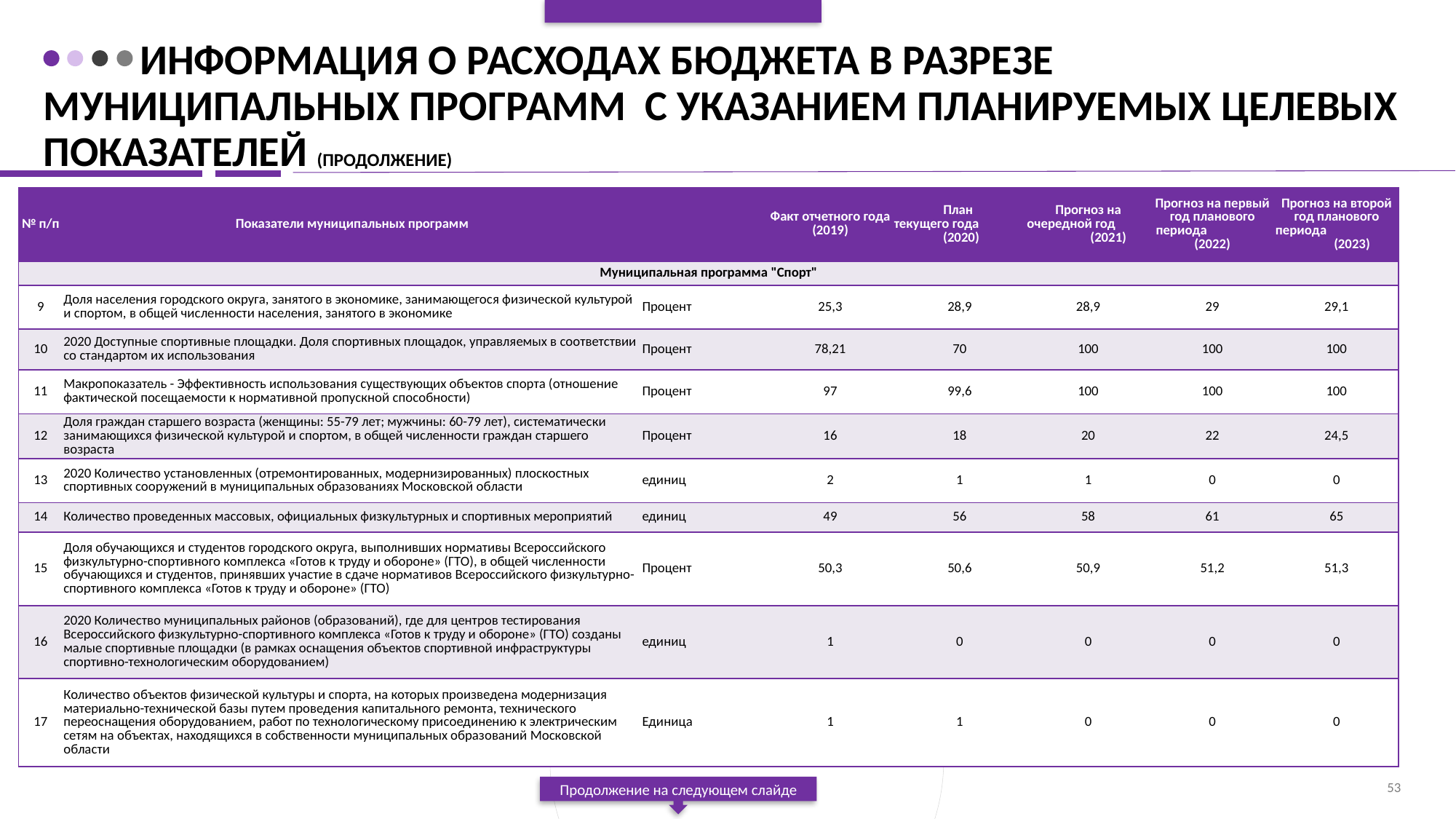

# Информация о расходах бюджета в разрезе муниципальных программ  с указанием планируемых целевых показателей (продолжение)
| № п/п | Показатели муниципальных программ |  | Факт отчетного года (2019) | План текущего года (2020) | Прогноз на очередной год (2021) | Прогноз на первый год планового периода (2022) | Прогноз на второй год планового периода (2023) |
| --- | --- | --- | --- | --- | --- | --- | --- |
| Муниципальная программа "Спорт" |  |  |  |  |  |  |  |
| 9 | Доля населения городского округа, занятого в экономике, занимающегося физической культурой и спортом, в общей численности населения, занятого в экономике | Процент | 25,3 | 28,9 | 28,9 | 29 | 29,1 |
| 10 | 2020 Доступные спортивные площадки. Доля спортивных площадок, управляемых в соответствии со стандартом их использования | Процент | 78,21 | 70 | 100 | 100 | 100 |
| 11 | Макропоказатель - Эффективность использования существующих объектов спорта (отношение фактической посещаемости к нормативной пропускной способности) | Процент | 97 | 99,6 | 100 | 100 | 100 |
| 12 | Доля граждан старшего возраста (женщины: 55-79 лет; мужчины: 60-79 лет), систематически занимающихся физической культурой и спортом, в общей численности граждан старшего возраста | Процент | 16 | 18 | 20 | 22 | 24,5 |
| 13 | 2020 Количество установленных (отремонтированных, модернизированных) плоскостных спортивных сооружений в муниципальных образованиях Московской области | единиц | 2 | 1 | 1 | 0 | 0 |
| 14 | Количество проведенных массовых, официальных физкультурных и спортивных мероприятий | единиц | 49 | 56 | 58 | 61 | 65 |
| 15 | Доля обучающихся и студентов городского округа, выполнивших нормативы Всероссийского физкультурно-спортивного комплекса «Готов к труду и обороне» (ГТО), в общей численности обучающихся и студентов, принявших участие в сдаче нормативов Всероссийского физкультурно-спортивного комплекса «Готов к труду и обороне» (ГТО) | Процент | 50,3 | 50,6 | 50,9 | 51,2 | 51,3 |
| 16 | 2020 Количество муниципальных районов (образований), где для центров тестирования Всероссийского физкультурно-спортивного комплекса «Готов к труду и обороне» (ГТО) созданы малые спортивные площадки (в рамках оснащения объектов спортивной инфраструктуры спортивно-технологическим оборудованием) | единиц | 1 | 0 | 0 | 0 | 0 |
| 17 | Количество объектов физической культуры и спорта, на которых произведена модернизация материально-технической базы путем проведения капитального ремонта, технического переоснащения оборудованием, работ по технологическому присоединению к электрическим сетям на объектах, находящихся в собственности муниципальных образований Московской области | Единица | 1 | 1 | 0 | 0 | 0 |
53
Продолжение на следующем слайде